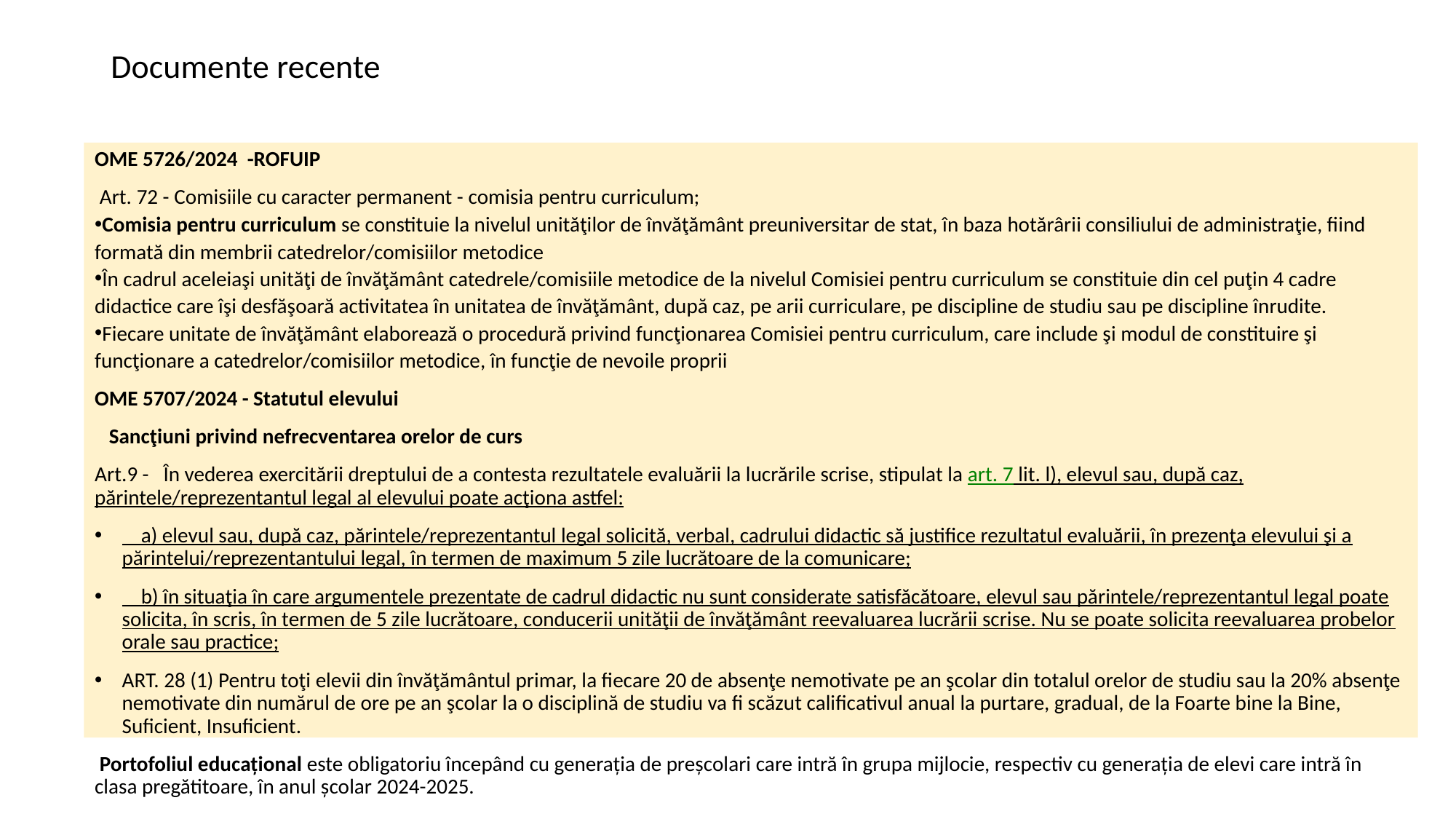

# Documente recente
OME 5726/2024  -ROFUIP
 Art. 72 - Comisiile cu caracter permanent - comisia pentru curriculum;
Comisia pentru curriculum se constituie la nivelul unităţilor de învăţământ preuniversitar de stat, în baza hotărârii consiliului de administraţie, fiind formată din membrii catedrelor/comisiilor metodice
În cadrul aceleiaşi unităţi de învăţământ catedrele/comisiile metodice de la nivelul Comisiei pentru curriculum se constituie din cel puţin 4 cadre didactice care îşi desfăşoară activitatea în unitatea de învăţământ, după caz, pe arii curriculare, pe discipline de studiu sau pe discipline înrudite.
Fiecare unitate de învăţământ elaborează o procedură privind funcţionarea Comisiei pentru curriculum, care include şi modul de constituire şi funcţionare a catedrelor/comisiilor metodice, în funcţie de nevoile proprii
OME 5707/2024 - Statutul elevului
   Sancţiuni privind nefrecventarea orelor de curs
Art.9 -   În vederea exercitării dreptului de a contesta rezultatele evaluării la lucrările scrise, stipulat la art. 7 lit. l), elevul sau, după caz, părintele/reprezentantul legal al elevului poate acţiona astfel:
    a) elevul sau, după caz, părintele/reprezentantul legal solicită, verbal, cadrului didactic să justifice rezultatul evaluării, în prezenţa elevului şi a părintelui/reprezentantului legal, în termen de maximum 5 zile lucrătoare de la comunicare;
    b) în situaţia în care argumentele prezentate de cadrul didactic nu sunt considerate satisfăcătoare, elevul sau părintele/reprezentantul legal poate solicita, în scris, în termen de 5 zile lucrătoare, conducerii unităţii de învăţământ reevaluarea lucrării scrise. Nu se poate solicita reevaluarea probelor orale sau practice;
ART. 28 (1) Pentru toţi elevii din învăţământul primar, la fiecare 20 de absenţe nemotivate pe an şcolar din totalul orelor de studiu sau la 20% absenţe nemotivate din numărul de ore pe an şcolar la o disciplină de studiu va fi scăzut calificativul anual la purtare, gradual, de la Foarte bine la Bine, Suficient, Insuficient.
 Portofoliul educațional este obligatoriu începând cu generația de preșcolari care intră în grupa mijlocie, respectiv cu generația de elevi care intră în clasa pregătitoare, în anul școlar 2024-2025.